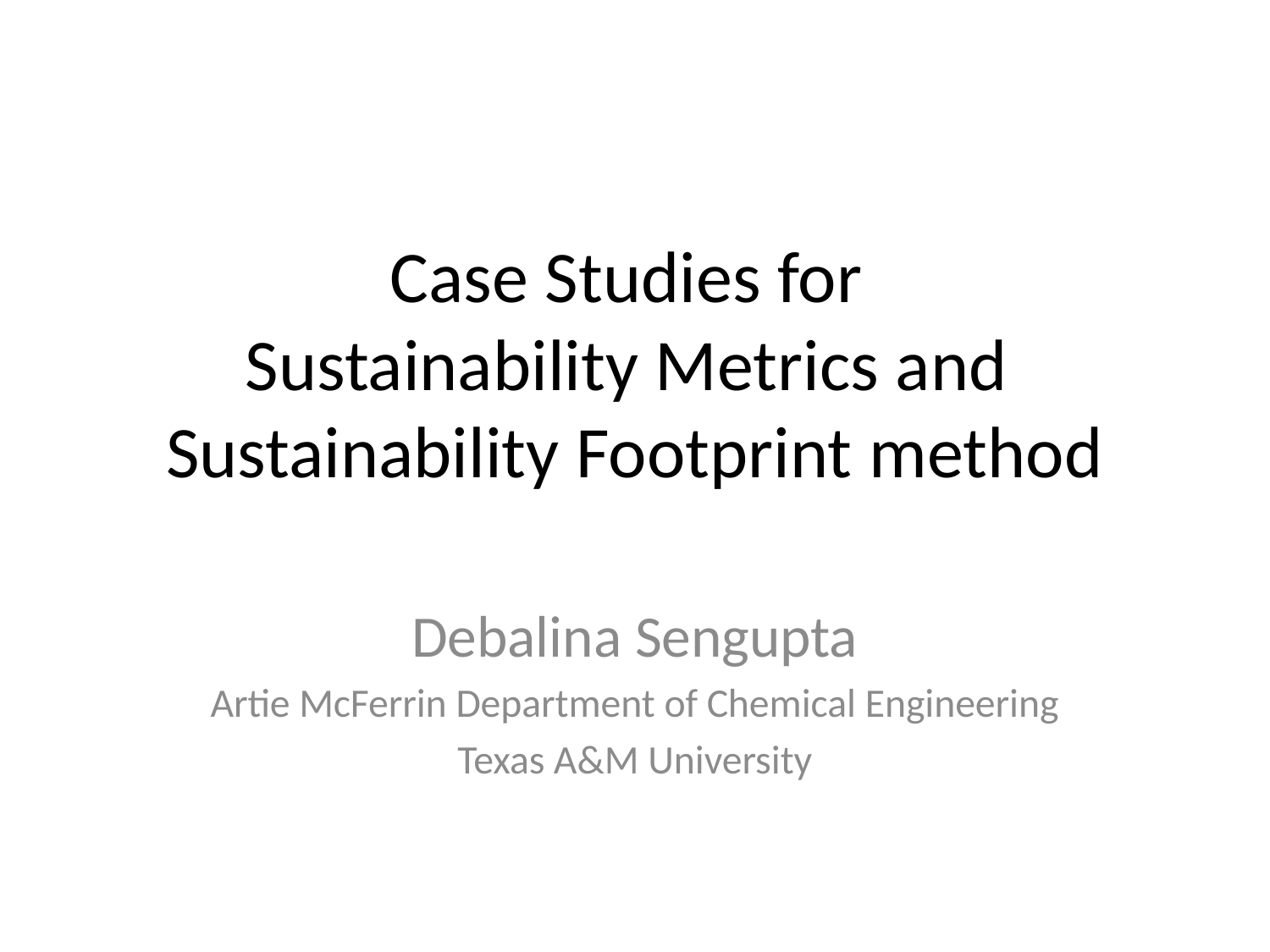

# Case Studies for Sustainability Metrics and Sustainability Footprint method
Debalina Sengupta
Artie McFerrin Department of Chemical Engineering
Texas A&M University